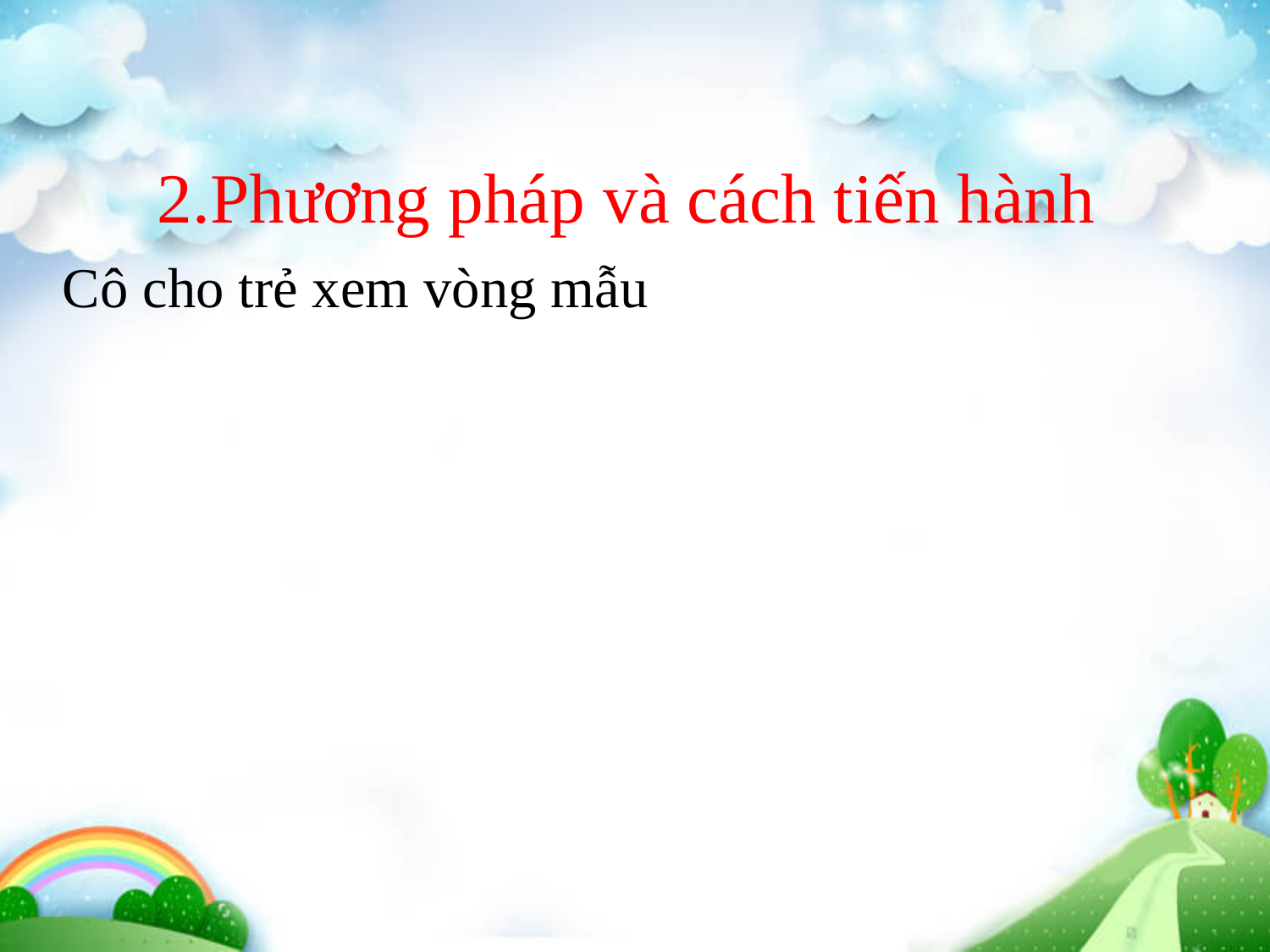

2.Phương pháp và cách tiến hành
Cô cho trẻ xem vòng mẫu